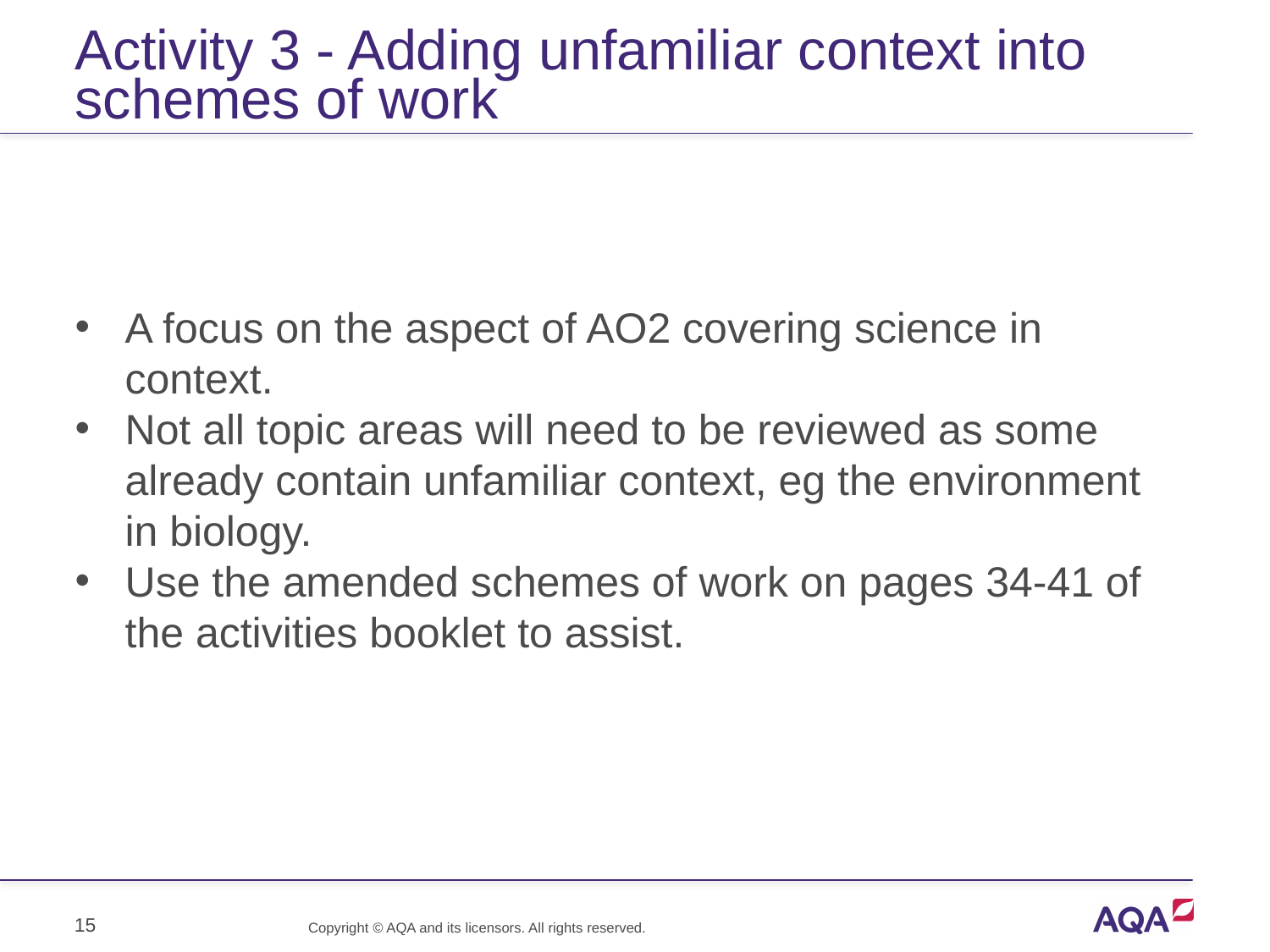

# Activity 3 - Adding unfamiliar context into schemes of work
A focus on the aspect of AO2 covering science in  context.
Not all topic areas will need to be reviewed as some  already contain unfamiliar context, eg the environment in biology.
Use the amended schemes of work on pages 34-41 of the activities booklet to assist.
15
Copyright © AQA and its licensors. All rights reserved.